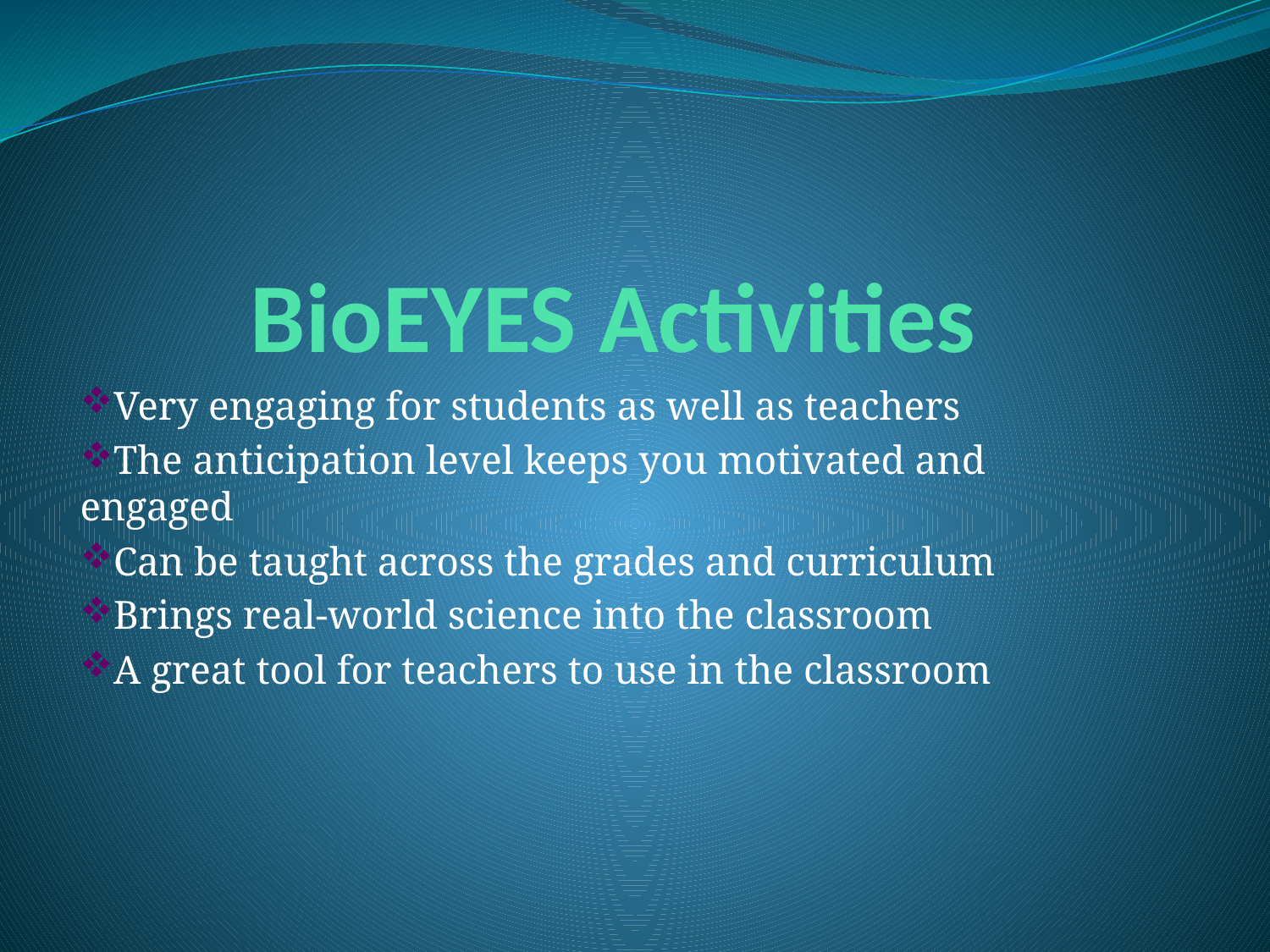

# BioEYES Activities
Very engaging for students as well as teachers
The anticipation level keeps you motivated and engaged
Can be taught across the grades and curriculum
Brings real-world science into the classroom
A great tool for teachers to use in the classroom